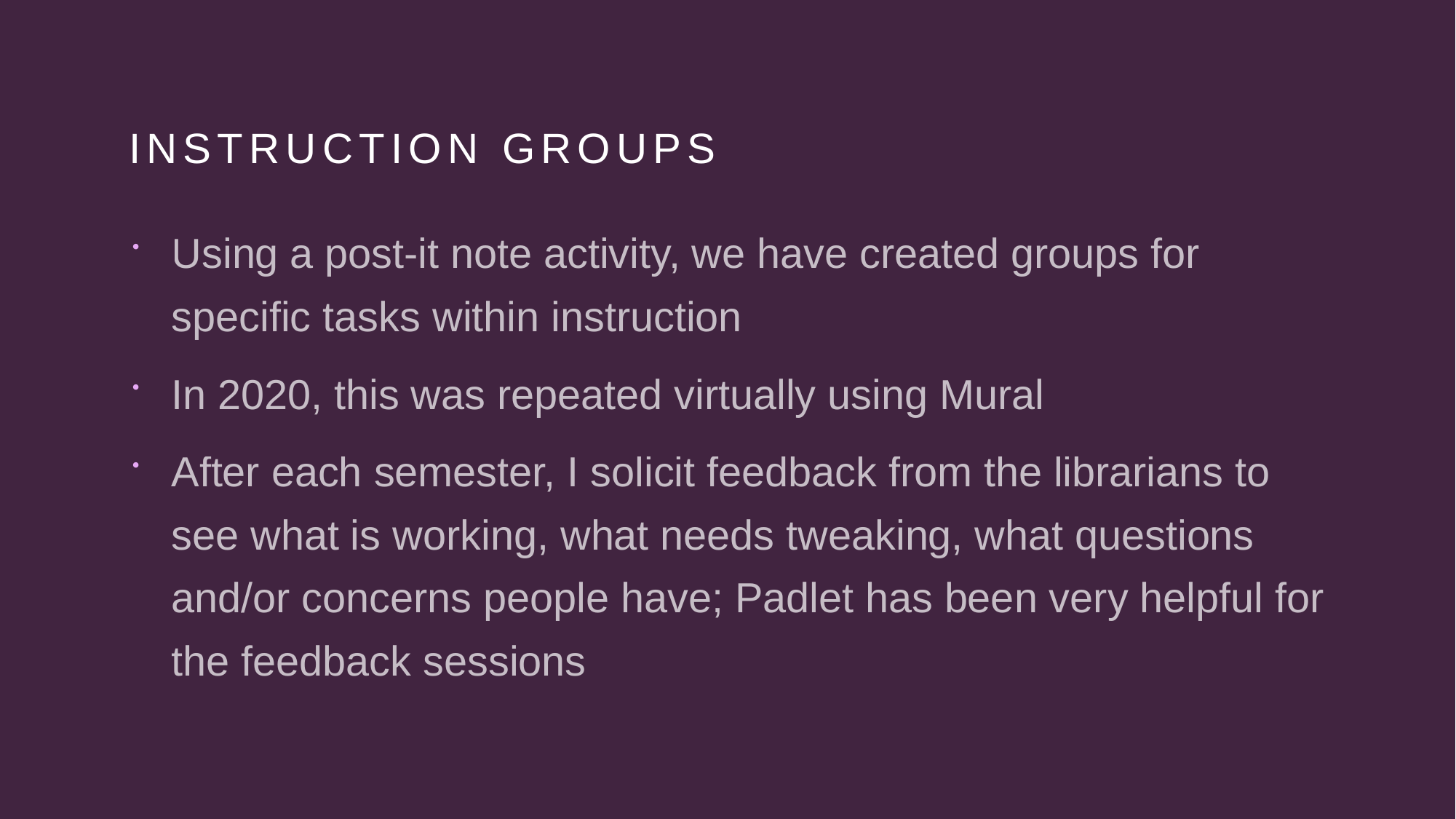

# Instruction groups
Using a post-it note activity, we have created groups for specific tasks within instruction
In 2020, this was repeated virtually using Mural
After each semester, I solicit feedback from the librarians to see what is working, what needs tweaking, what questions and/or concerns people have; Padlet has been very helpful for the feedback sessions